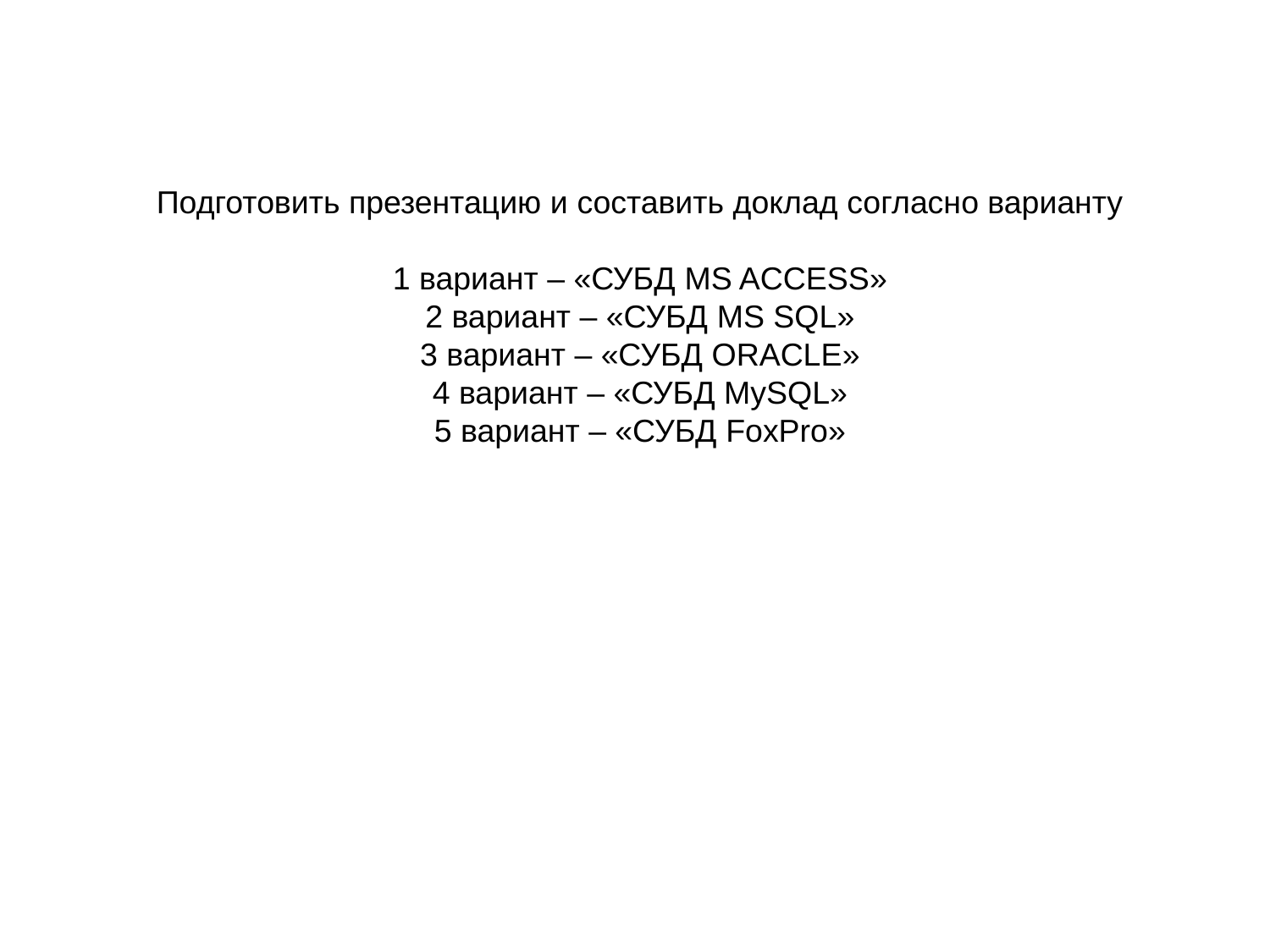

Подготовить презентацию и составить доклад согласно варианту

1 вариант – «СУБД MS ACCESS»
2 вариант – «СУБД MS SQL»
3 вариант – «СУБД ORACLE»
4 вариант – «СУБД MySQL»
5 вариант – «СУБД FoxPro»